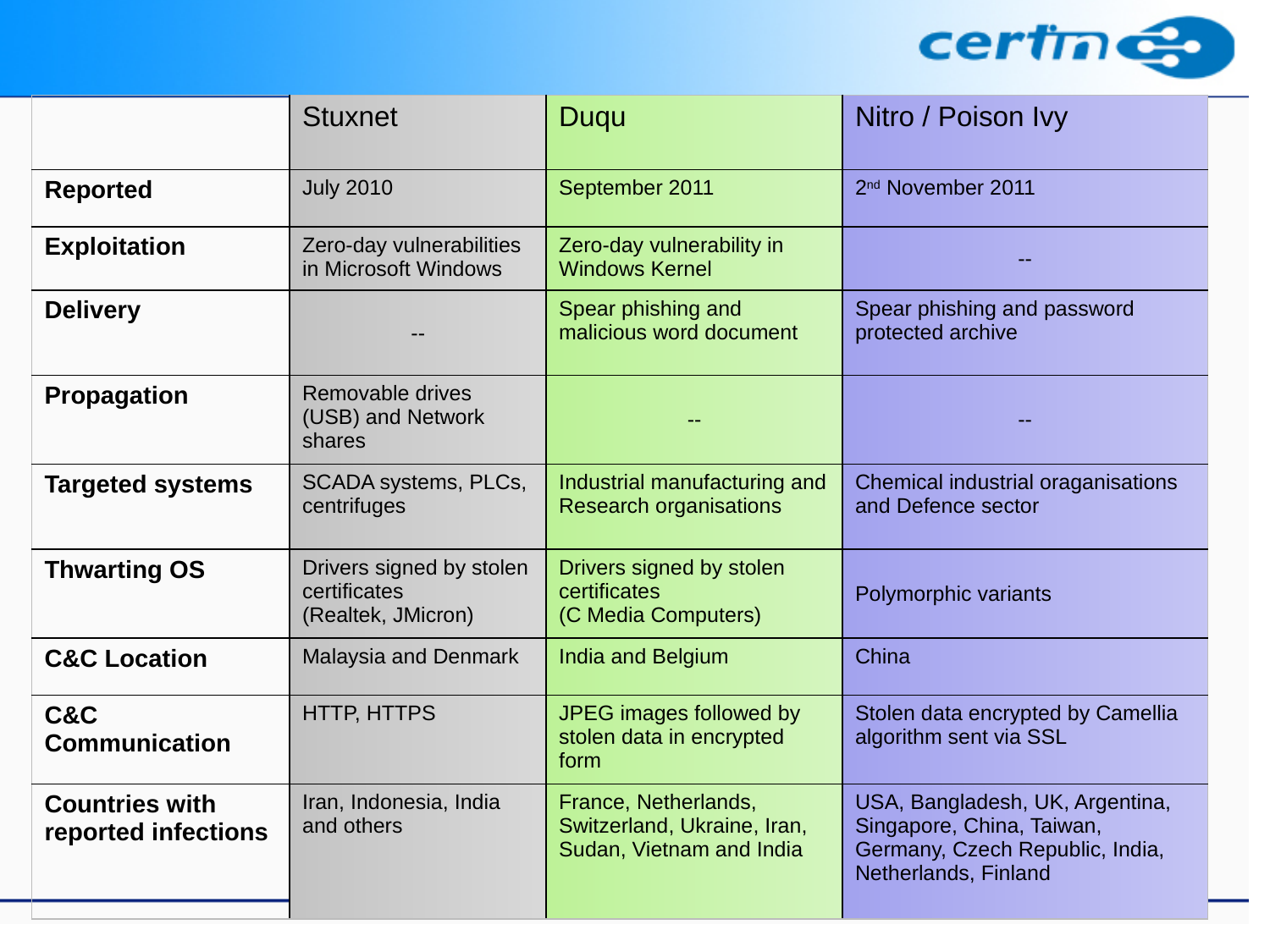

|  | Stuxnet | Duqu | Nitro / Poison Ivy |
| --- | --- | --- | --- |
| Reported | July 2010 | September 2011 | 2nd November 2011 |
| Exploitation | Zero-day vulnerabilities in Microsoft Windows | Zero-day vulnerability in Windows Kernel | -- |
| Delivery | -- | Spear phishing and malicious word document | Spear phishing and password protected archive |
| Propagation | Removable drives (USB) and Network shares | -- | -- |
| Targeted systems | SCADA systems, PLCs, centrifuges | Industrial manufacturing and Research organisations | Chemical industrial oraganisations and Defence sector |
| Thwarting OS | Drivers signed by stolen certificates (Realtek, JMicron) | Drivers signed by stolen certificates (C Media Computers) | Polymorphic variants |
| C&C Location | Malaysia and Denmark | India and Belgium | China |
| C&C Communication | HTTP, HTTPS | JPEG images followed by stolen data in encrypted form | Stolen data encrypted by Camellia algorithm sent via SSL |
| Countries with reported infections | Iran, Indonesia, India and others | France, Netherlands, Switzerland, Ukraine, Iran, Sudan, Vietnam and India | USA, Bangladesh, UK, Argentina, Singapore, China, Taiwan, Germany, Czech Republic, India, Netherlands, Finland |